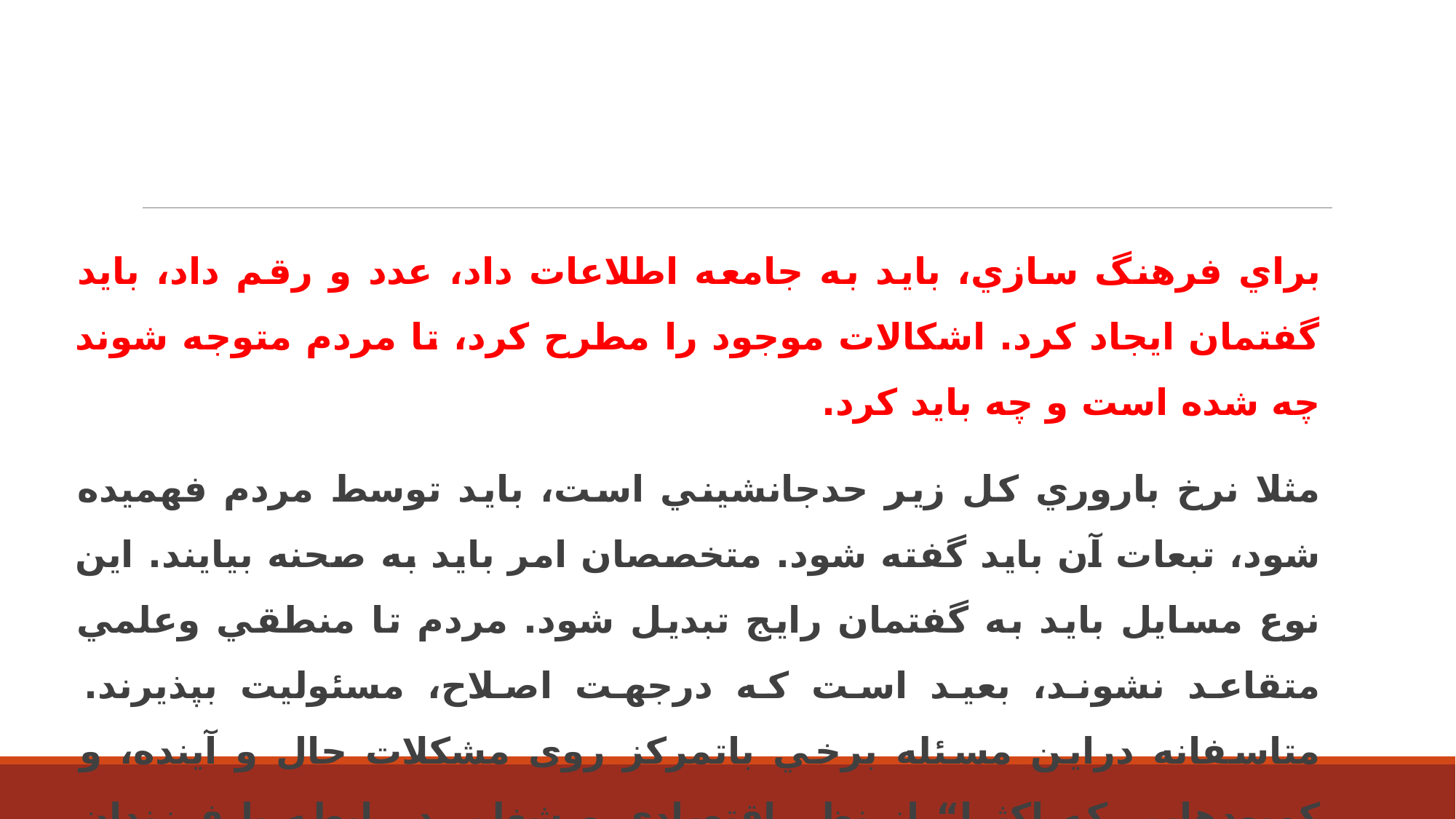

براي فرهنگ سازي، بايد به جامعه اطلاعات داد، عدد و رقم داد، باید گفتمان ایجاد کرد. اشكالات موجود را مطرح كرد، تا مردم متوجه شوند چه شده است و چه بايد کرد.
مثلا نرخ باروري كل زير حدجانشيني است، بايد توسط مردم فهميده شود، تبعات آن بايد گفته شود. متخصصان امر بايد به صحنه بيايند. اين نوع مسايل بايد به گفتمان رایج تبديل شود. مردم تا منطقي وعلمي متقاعد نشوند، بعيد است كه درجهت اصلاح، مسئولیت بپذیرند. متاسفانه دراين مسئله برخي باتمركز روی مشكلات حال و آینده، و کمبودهایی كه اكثرا“ از نظر اقتصادي و شغلي دررابطه با فرزندان دارند، مسير فرهنگ سازي را معكوس مي كنند.